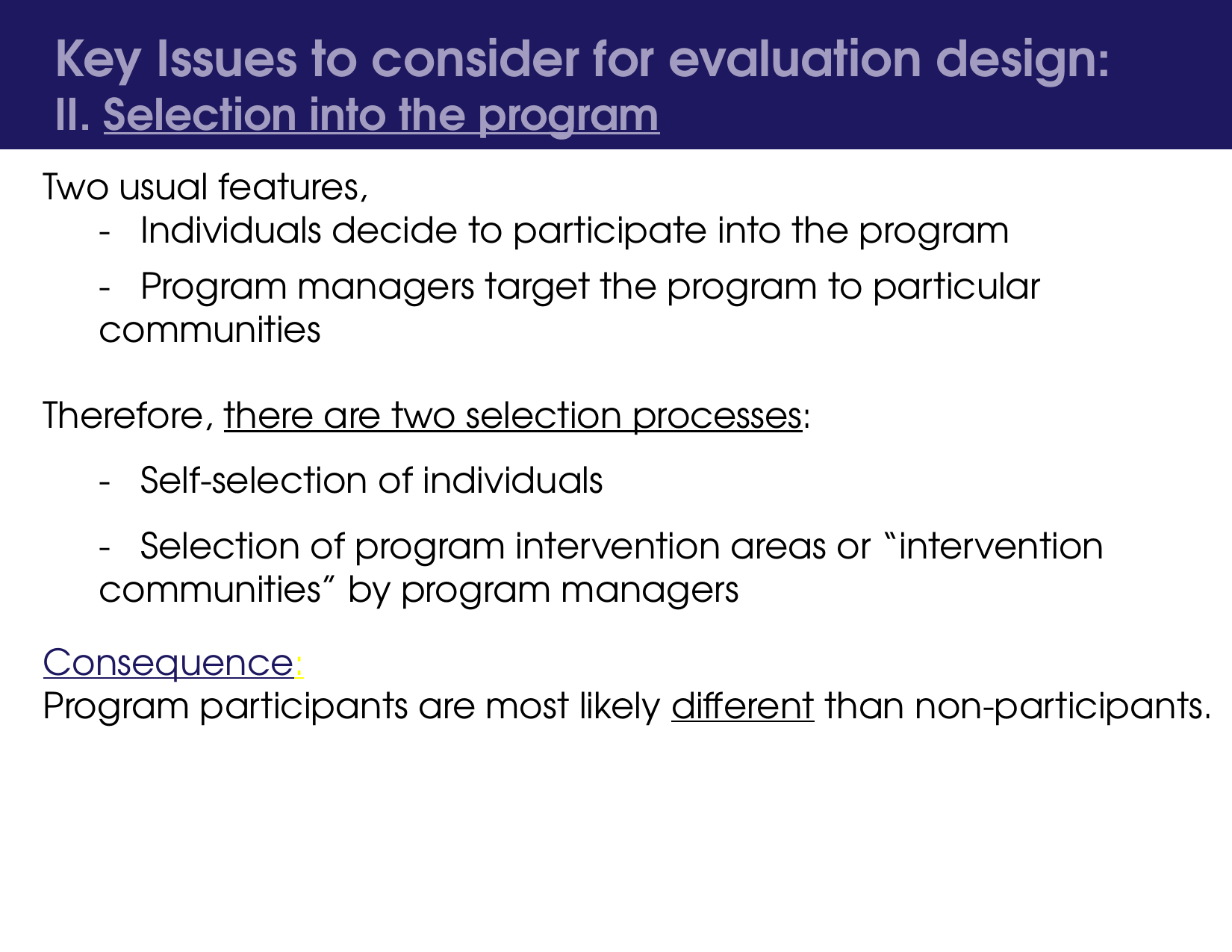

Key Issues to consider for evaluation design:
II. Selection into the program
Two usual features,
-   Individuals decide to participate into the program

-   Program managers target the program to particular communities

Therefore, there are two selection processes:
-   Self-selection of individuals

-   Selection of program intervention areas or “intervention communities” by program managers

Consequence:
Program participants are most likely different than non-participants.